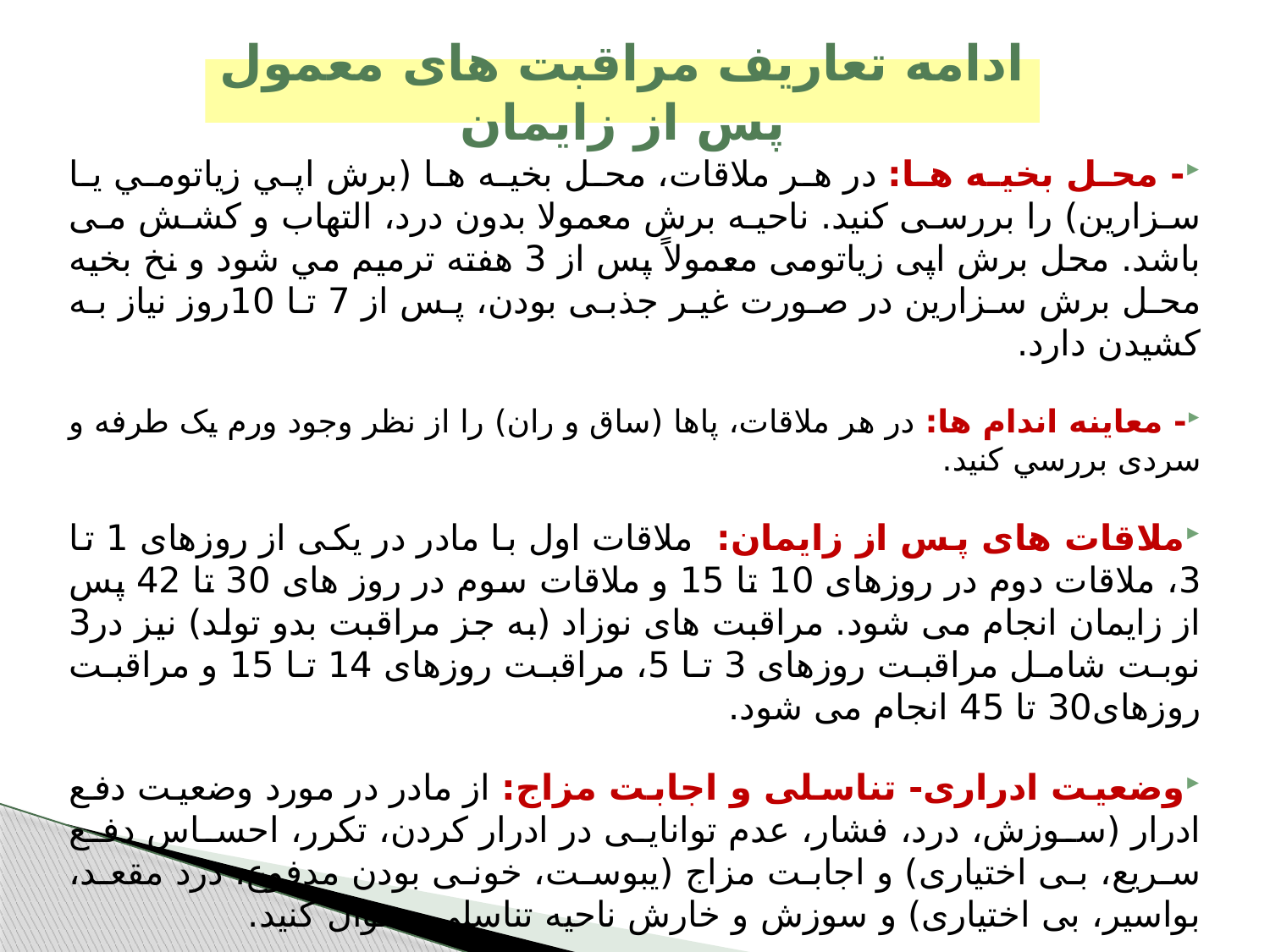

# ادامه تعاریف مراقبت های معمول پس از زایمان
- محل بخیه ها: در هر ملاقات، محل بخیه ها (برش اپي زياتومي يا سزارين) را بررسی کنید. ناحيه برش معمولا بدون درد، التهاب و كشش می باشد. محل برش اپی زیاتومی معمولاً پس از 3 هفته ترميم مي شود و نخ بخیه محل برش سزارین در صورت غیر جذبی بودن، پس از 7 تا 10روز نیاز به کشیدن دارد.

- معاینه اندام ها: در هر ملاقات، پاها (ساق و ران) را از نظر وجود ورم یک طرفه و سردی بررسي كنيد.

ملاقات های پس از زایمان:  ملاقات اول با مادر در یکی از روزهای 1 تا 3، ملاقات دوم در روزهای 10 تا 15 و ملاقات سوم در روز های 30 تا 42 پس از زایمان انجام می شود. مراقبت های نوزاد (به جز مراقبت بدو تولد) نیز در3 نوبت شامل مراقبت روزهای 3 تا 5، مراقبت روزهای 14 تا 15 و مراقبت روزهای30 تا 45 انجام می شود.

وضعیت ادراری- تناسلی و اجابت مزاج: از مادر در مورد وضعیت دفع ادرار (سوزش، درد، فشار، عدم توانایی در ادرار کردن، تکرر، احساس دفع سریع، بی اختیاری) و اجابت مزاج (یبوست، خونی بودن مدفوع، درد مقعد، بواسیر، بی اختیاری) و سوزش و خارش ناحیه تناسلی سئوال کنید.